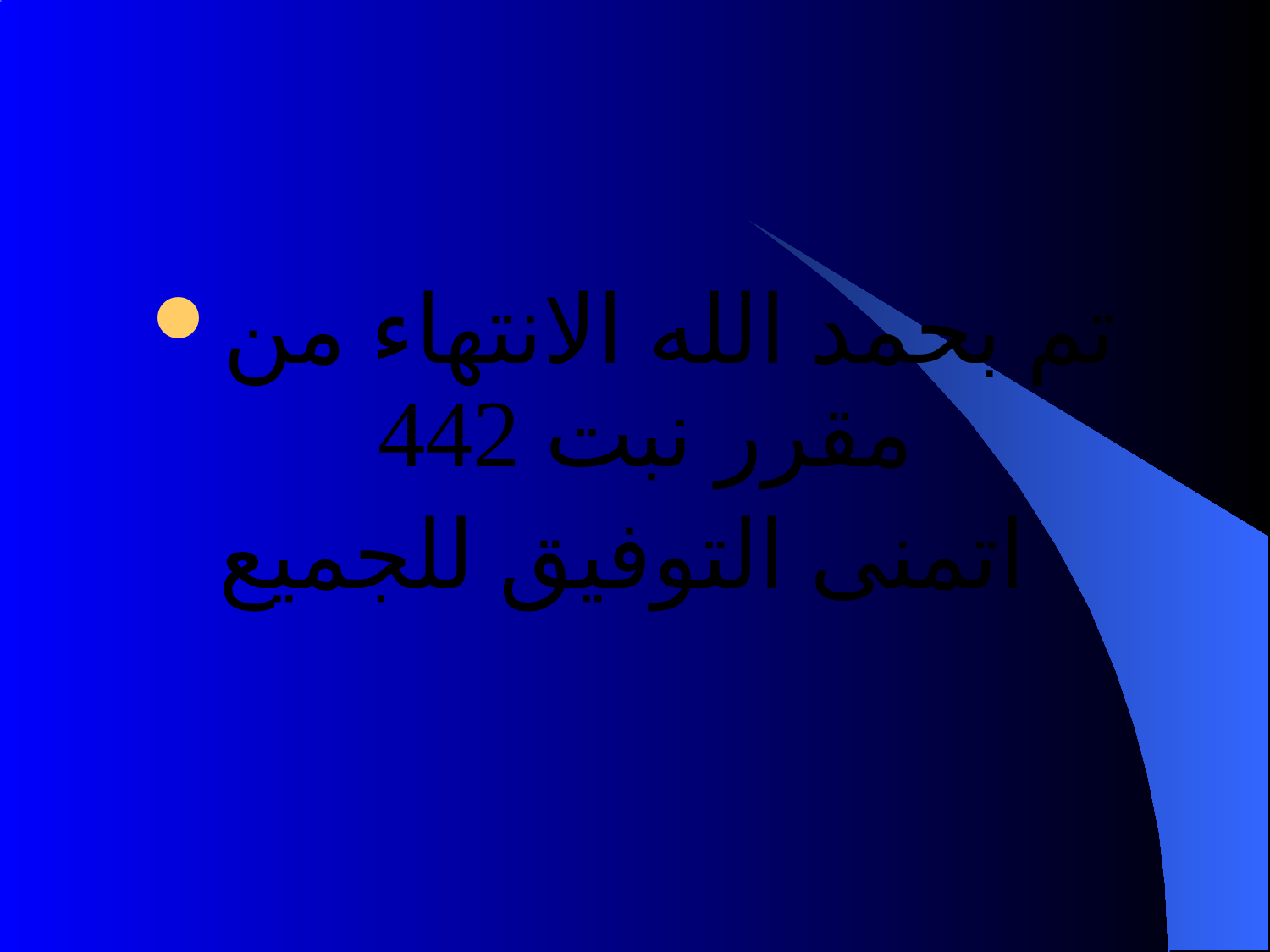

#
تم بحمد الله الانتهاء من مقرر نبت 442
اتمنى التوفيق للجميع